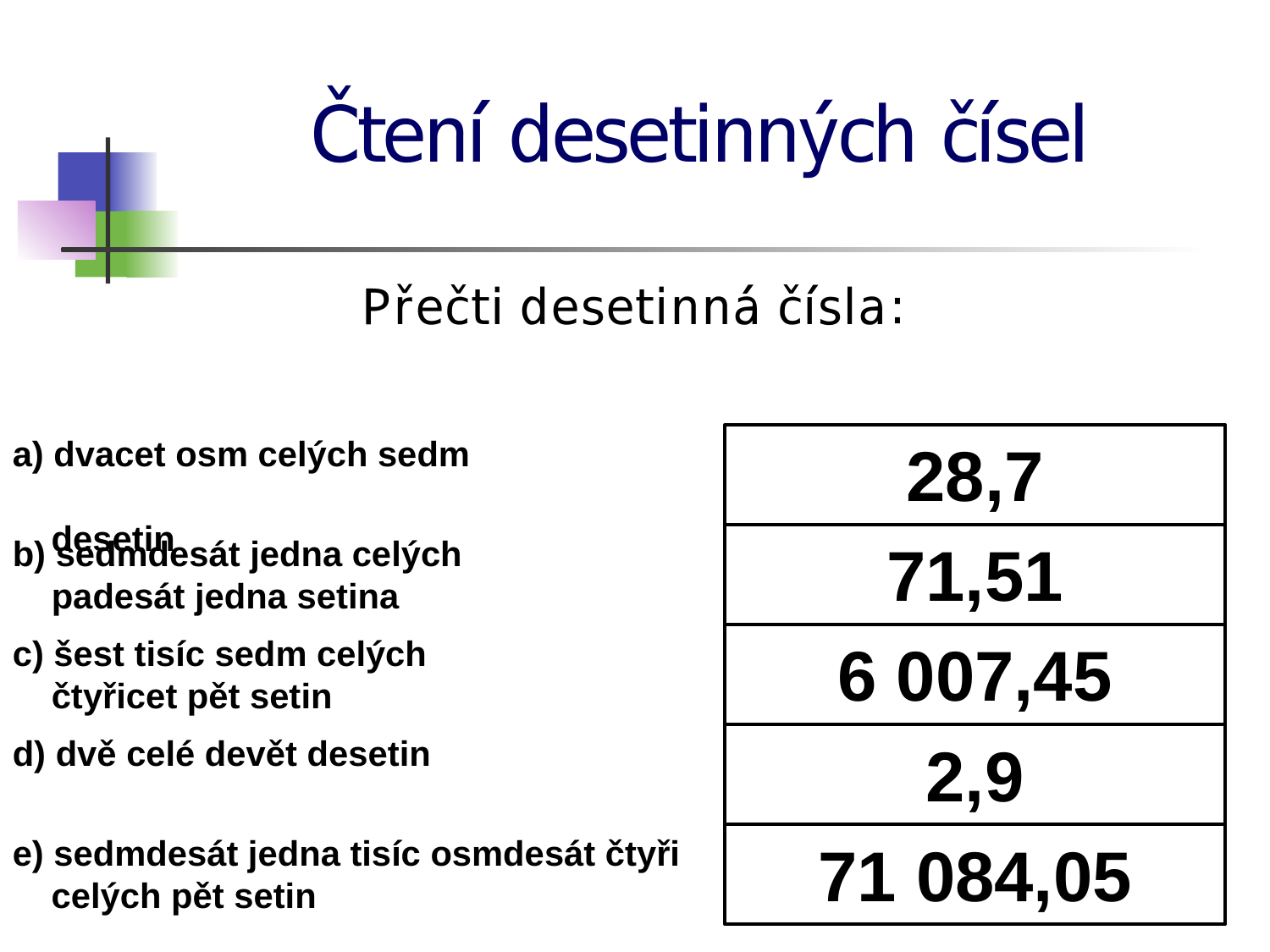

# Čtení desetinných čísel
Přečti desetinná čísla:
a) dvacet osm celých sedm
    desetin

28,7
b) sedmdesát jedna celých
    padesát jedna setina

71,51
c) šest tisíc sedm celých
    čtyřicet pět setin

6 007,45
d) dvě celé devět desetin

2,9
e) sedmdesát jedna tisíc osmdesát čtyři
    celých pět setin

71 084,05